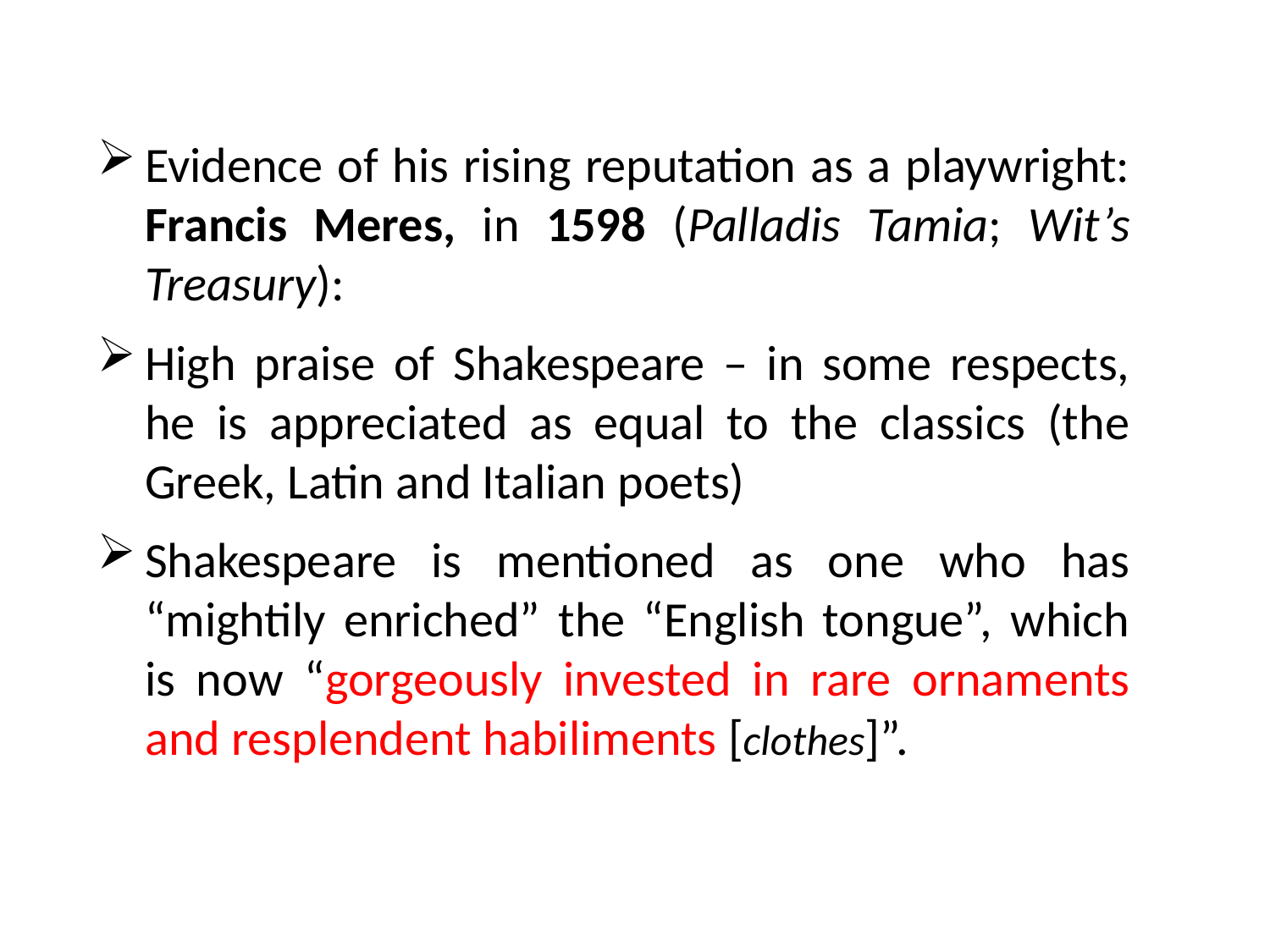

Evidence of his rising reputation as a playwright: Francis Meres, in 1598 (Palladis Tamia; Wit’s Treasury):
High praise of Shakespeare – in some respects, he is appreciated as equal to the classics (the Greek, Latin and Italian poets)
Shakespeare is mentioned as one who has “mightily enriched” the “English tongue”, which is now “gorgeously invested in rare ornaments and resplendent habiliments [clothes]”.